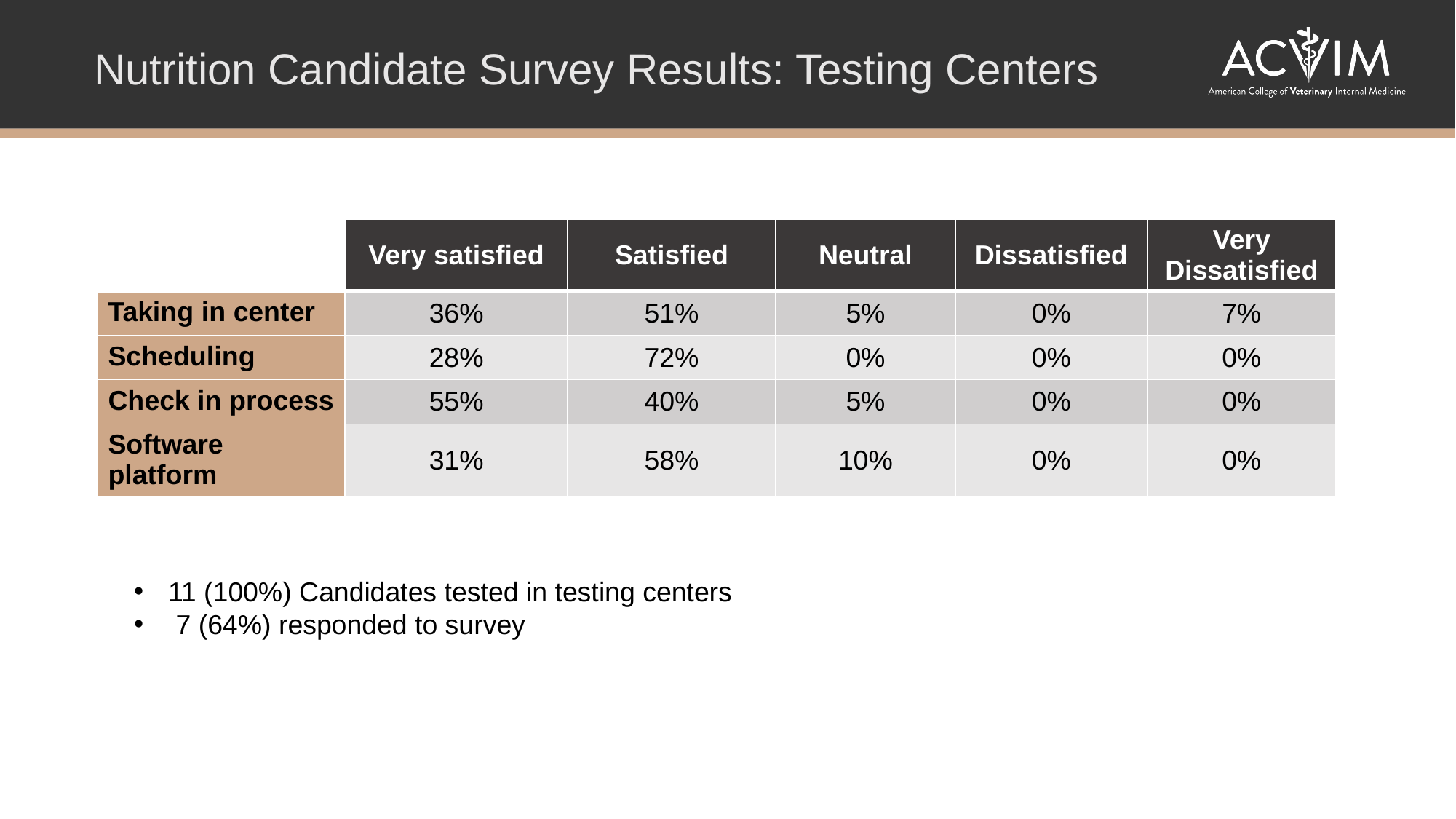

Nutrition Candidate Survey Results: Testing Centers
|  | Very satisfied | Satisfied | Neutral | Dissatisfied | Very Dissatisfied |
| --- | --- | --- | --- | --- | --- |
| Taking in center | 36% | 51% | 5% | 0% | 7% |
| Scheduling | 28% | 72% | 0% | 0% | 0% |
| Check in process | 55% | 40% | 5% | 0% | 0% |
| Software platform | 31% | 58% | 10% | 0% | 0% |
11 (100%) Candidates tested in testing centers
 7 (64%) responded to survey